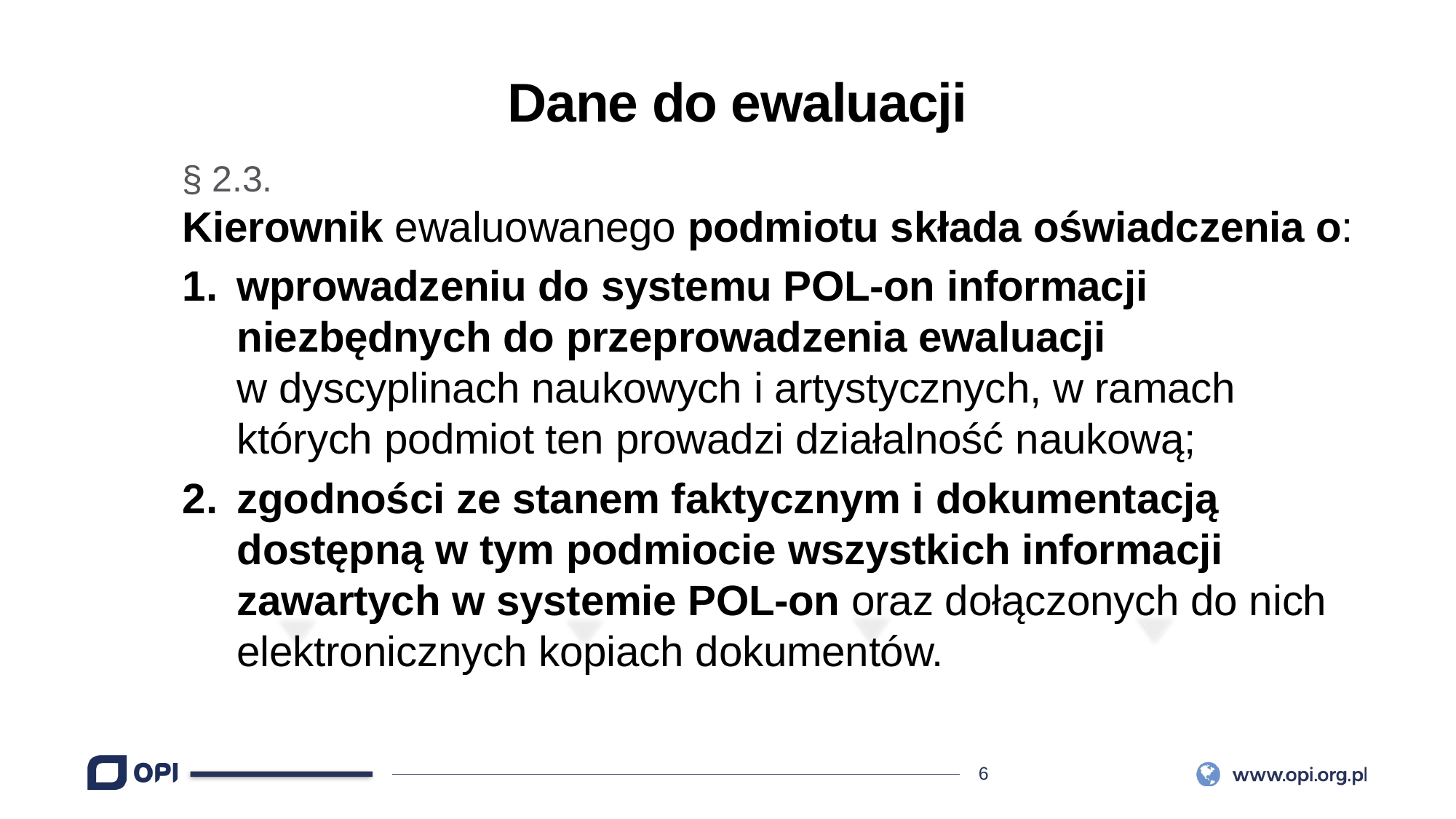

Dane do ewaluacji
§ 2.3.
Kierownik ewaluowanego podmiotu składa oświadczenia o:
wprowadzeniu do systemu POL-on informacji niezbędnych do przeprowadzenia ewaluacji
w dyscyplinach naukowych i artystycznych, w ramach których podmiot ten prowadzi działalność naukową;
zgodności ze stanem faktycznym i dokumentacją dostępną w tym podmiocie wszystkich informacji zawartych w systemie POL-on oraz dołączonych do nich elektronicznych kopiach dokumentów.
01
02
03

INFOGRAPHIC
INFOGRAPHIC